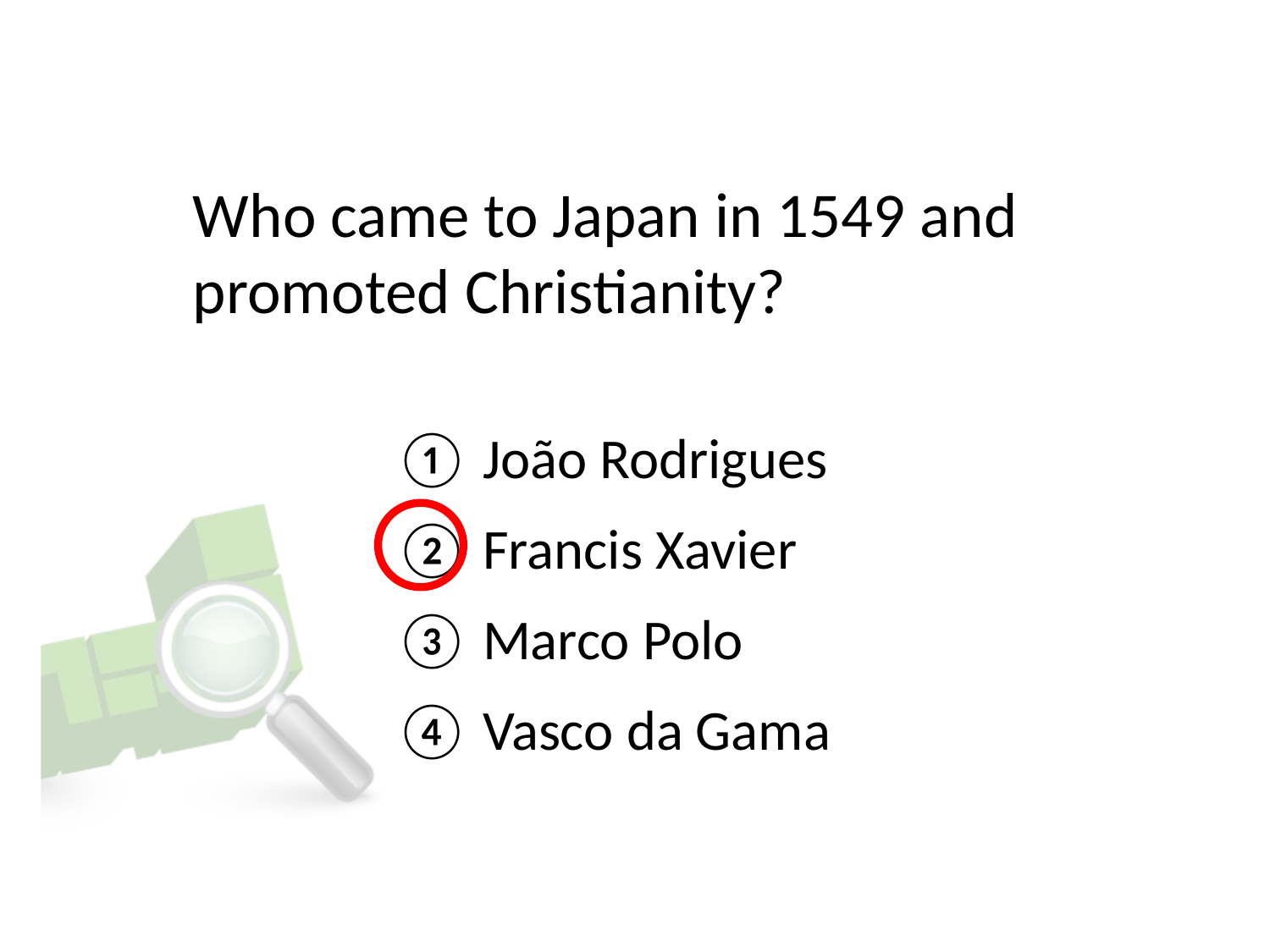

# Who came to Japan in 1549 and promoted Christianity?
① João Rodrigues
② Francis Xavier
③ Marco Polo
④ Vasco da Gama